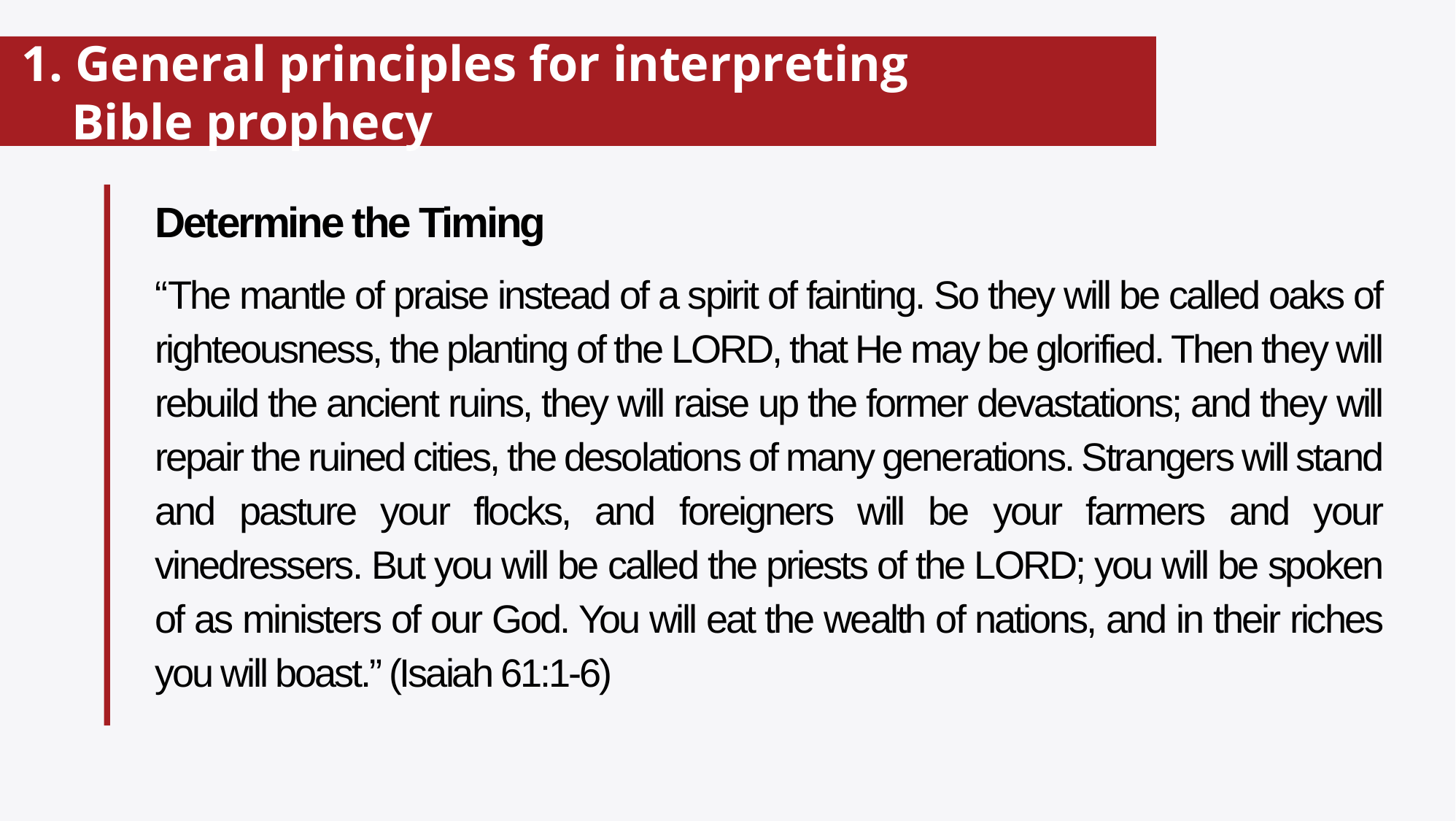

# 1. General principles for interpreting Bible prophecy
Determine the Timing

“The mantle of praise instead of a spirit of fainting. So they will be called oaks of righteousness, the planting of the LORD, that He may be glorified. Then they will rebuild the ancient ruins, they will raise up the former devastations; and they will repair the ruined cities, the desolations of many generations. Strangers will stand and pasture your flocks, and foreigners will be your farmers and your vinedressers. But you will be called the priests of the LORD; you will be spoken of as ministers of our God. You will eat the wealth of nations, and in their riches you will boast.” (Isaiah 61:1-6)